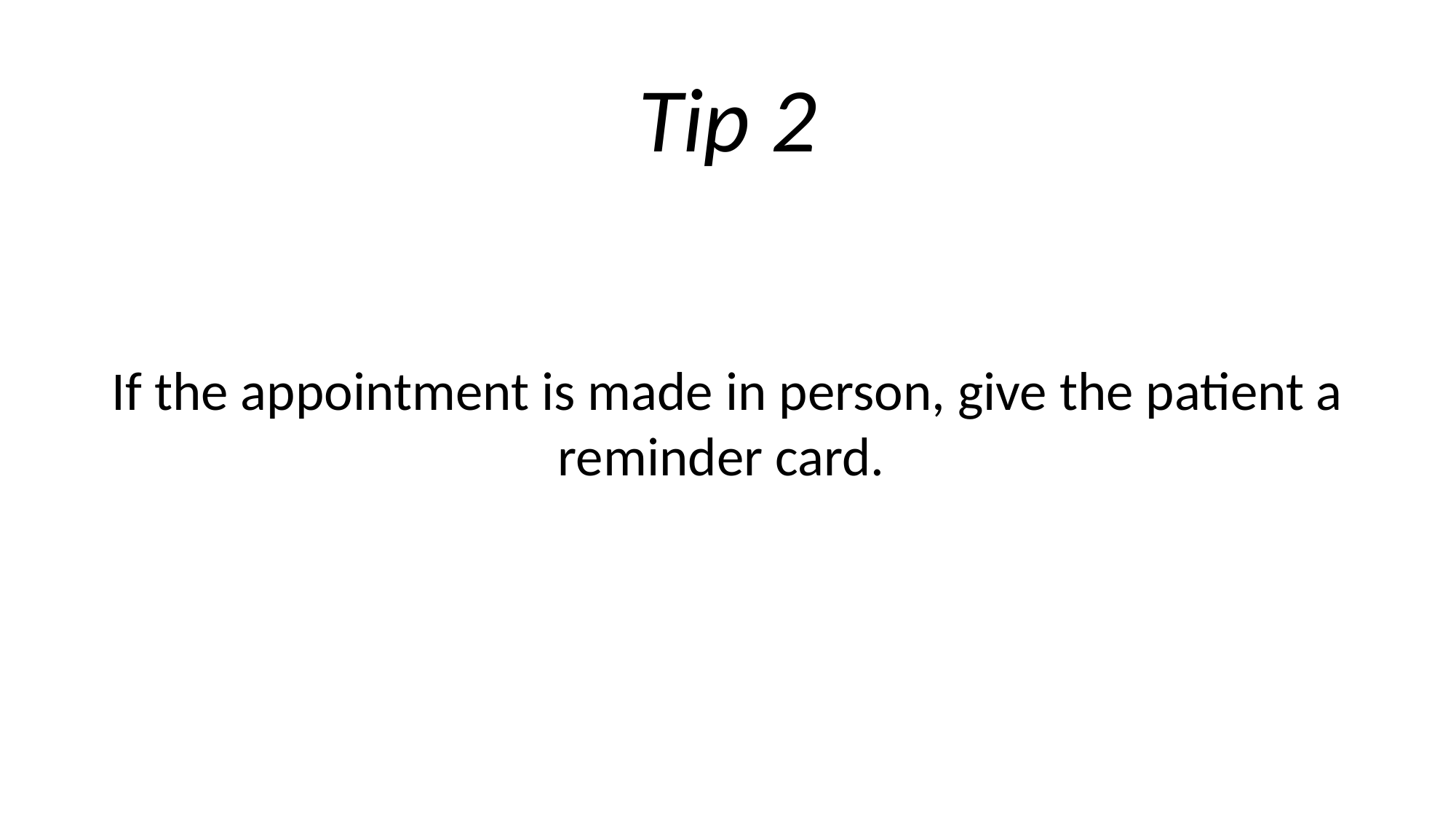

# Tip 2
If the appointment is made in person, give the patient a reminder card.